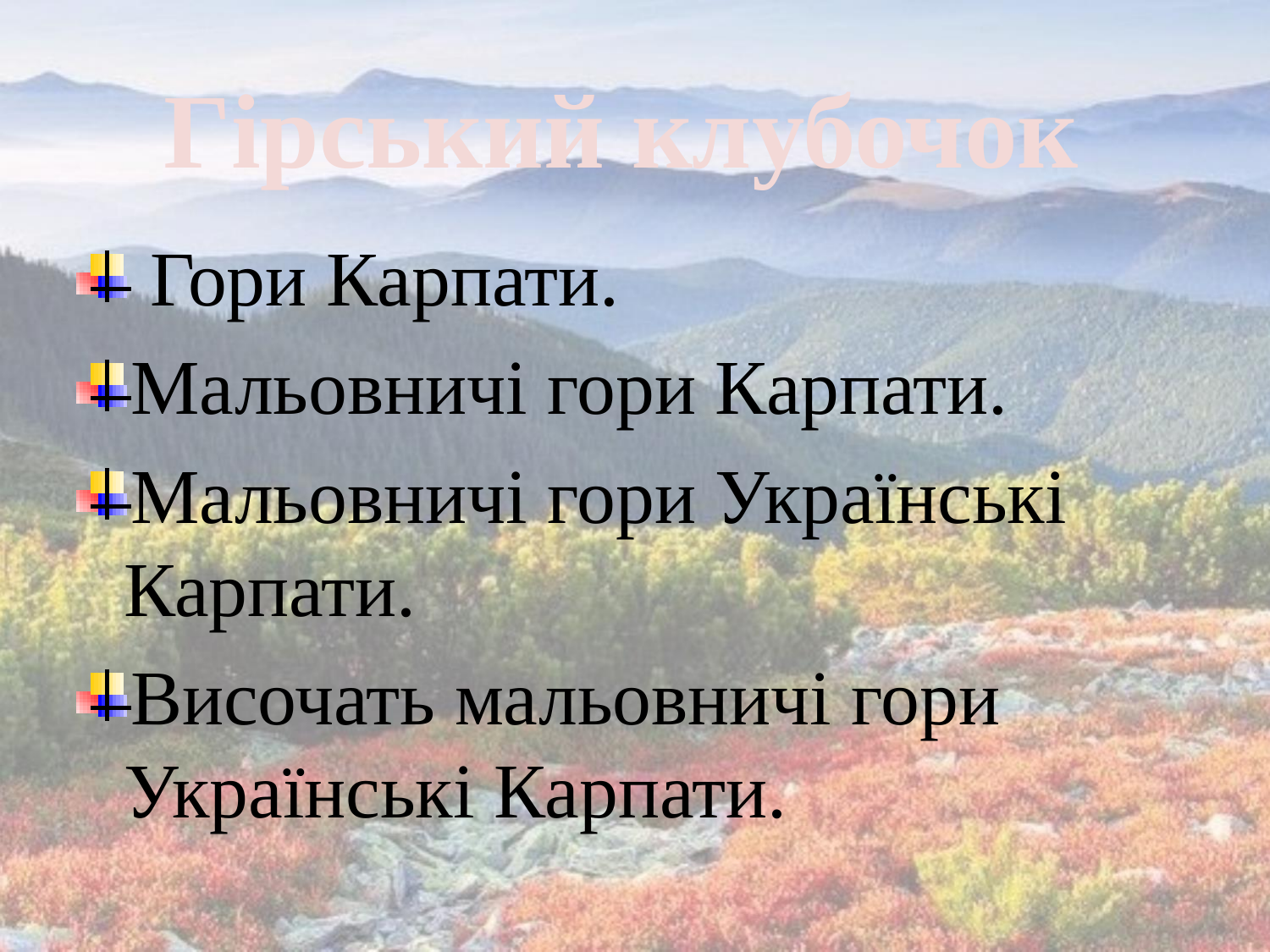

Гірський клубочок
 Гори Карпати.
Мальовничі гори Карпати.
Мальовничі гори Українські Карпати.
Височать мальовничі гори Українські Карпати.